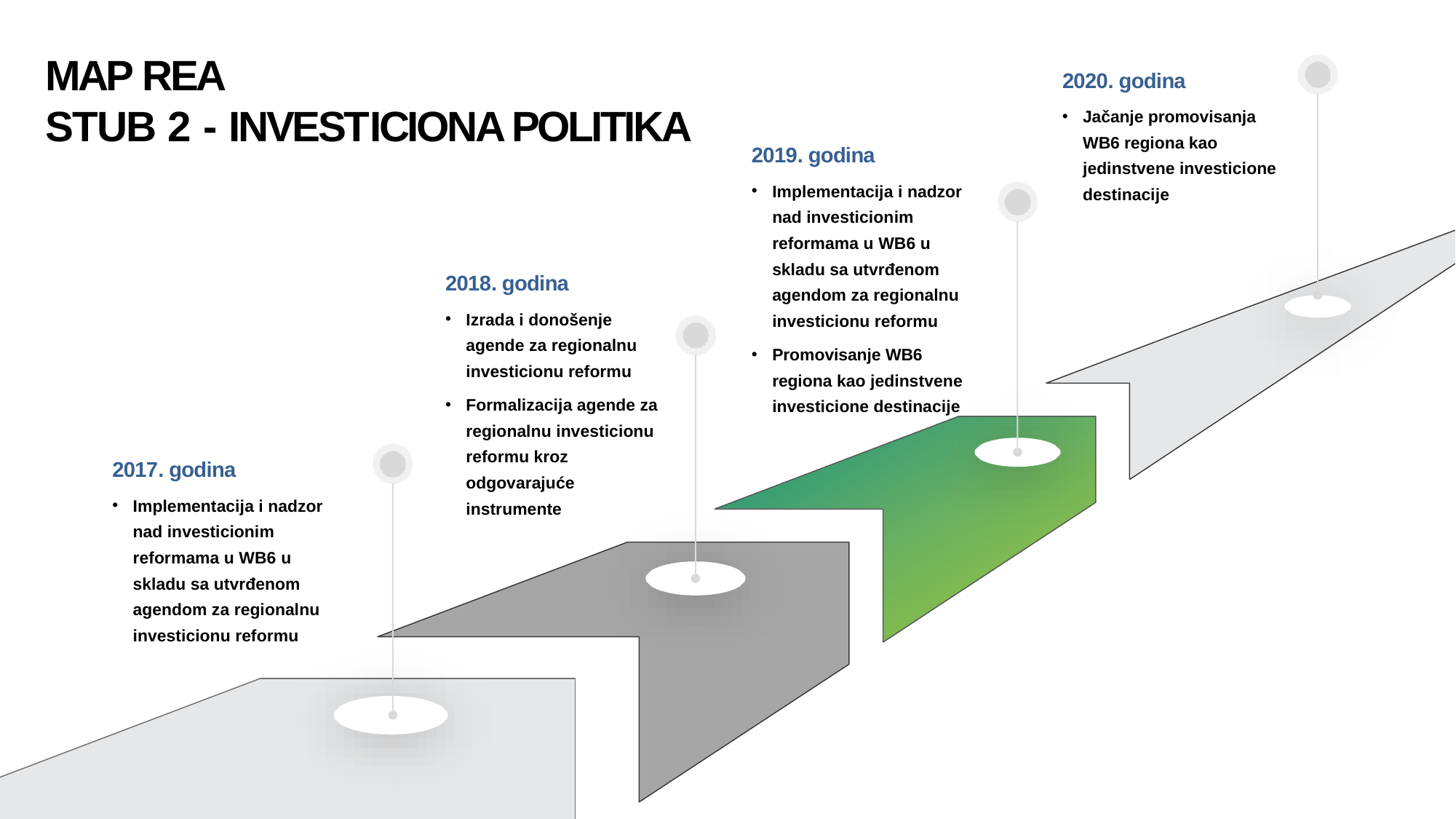

# MAP REA STUB 2 - INVESTICIONA POLITIKA

2020. godina
Jačanje promovisanja WB6 regiona kao jedinstvene investicione destinacije

2019. godina
Implementacija i nadzor  nad investicionim reformama u WB6 u skladu sa utvrđenom agendom za regionalnu investicionu reformu
Promovisanje WB6 regiona kao jedinstvene investicione destinacije

2018. godina
Izrada i donošenje agende za regionalnu investicionu reformu
Formalizacija agende za regionalnu investicionu reformu kroz odgovarajuće instrumente

2017. godina
Implementacija i nadzor nad investicionim reformama u WB6 u skladu sa utvrđenom agendom za regionalnu investicionu reformu